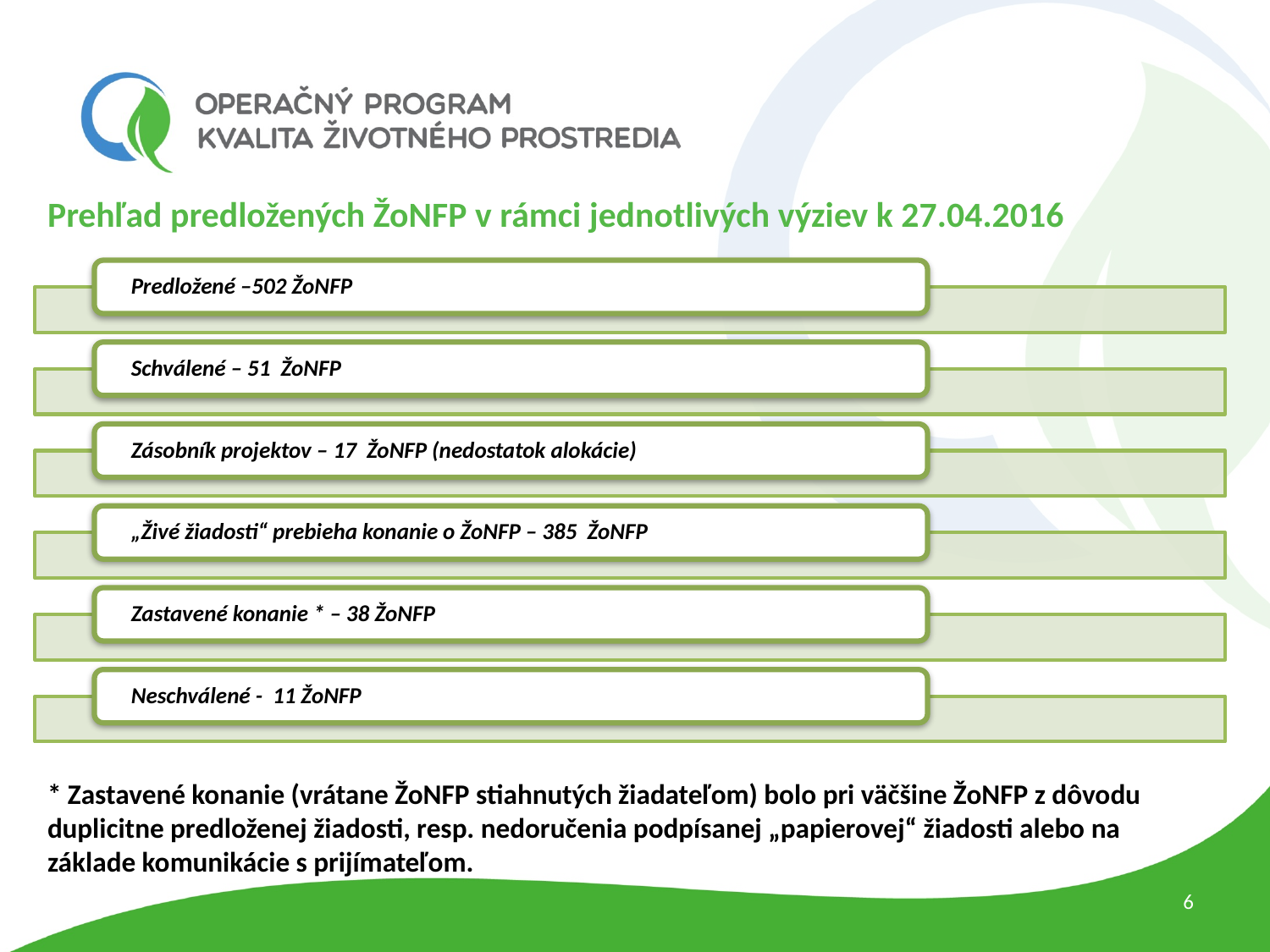

Prehľad predložených ŽoNFP v rámci jednotlivých výziev k 27.04.2016

* Zastavené konanie (vrátane ŽoNFP stiahnutých žiadateľom) bolo pri väčšine ŽoNFP z dôvodu duplicitne predloženej žiadosti, resp. nedoručenia podpísanej „papierovej“ žiadosti alebo na základe komunikácie s prijímateľom.
Predložené –502 ŽoNFP
Schválené – 51  ŽoNFP
Zásobník projektov – 17  ŽoNFP (nedostatok alokácie)
„Živé žiadosti“ prebieha konanie o ŽoNFP – 385  ŽoNFP
Zastavené konanie * – 38 ŽoNFP
Neschválené -  11 ŽoNFP
6